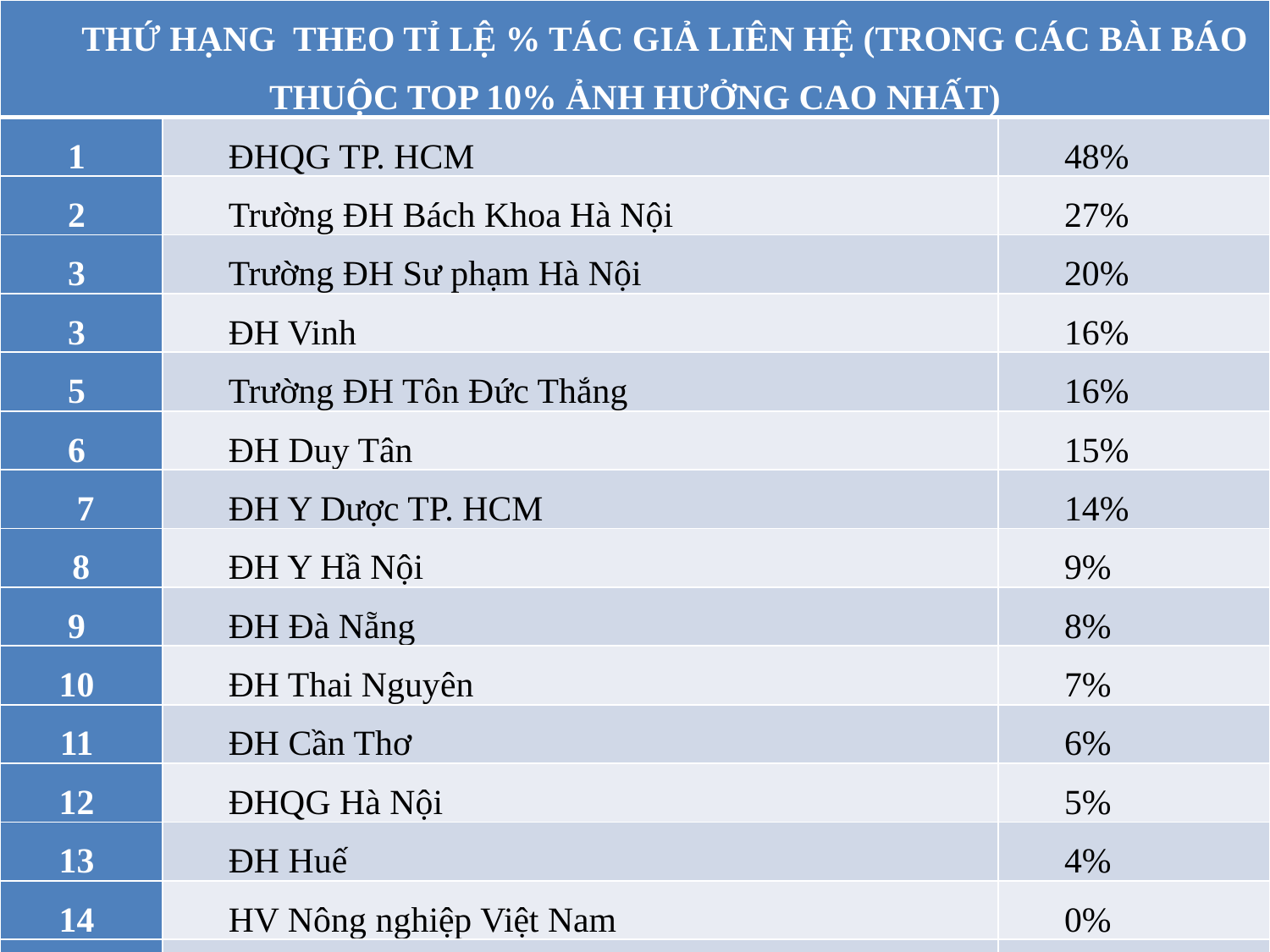

| THỨ HẠNG THEO TỈ LỆ % TÁC GIẢ LIÊN HỆ (TRONG CÁC BÀI BÁO THUỘC TOP 10% ẢNH HƯỞNG CAO NHẤT) |  |  |
| --- | --- | --- |
| 1 | ĐHQG TP. HCM | 48% |
| 2 | Trường ĐH Bách Khoa Hà Nội | 27% |
| 3 | Trường ĐH Sư phạm Hà Nội | 20% |
| 3 | ĐH Vinh | 16% |
| 5 | Trường ĐH Tôn Đức Thắng | 16% |
| 6 | ĐH Duy Tân | 15% |
| 7 | ĐH Y Dược TP. HCM | 14% |
| 8 | ĐH Y Hầ Nội | 9% |
| 9 | ĐH Đà Nẵng | 8% |
| 10 | ĐH Thai Nguyên | 7% |
| 11 | ĐH Cần Thơ | 6% |
| 12 | ĐHQG Hà Nội | 5% |
| 13 | ĐH Huế | 4% |
| 14 | HV Nông nghiệp Việt Nam | 0% |
| 15 | Trường ĐH Y Tế Công Đồng | 0% |